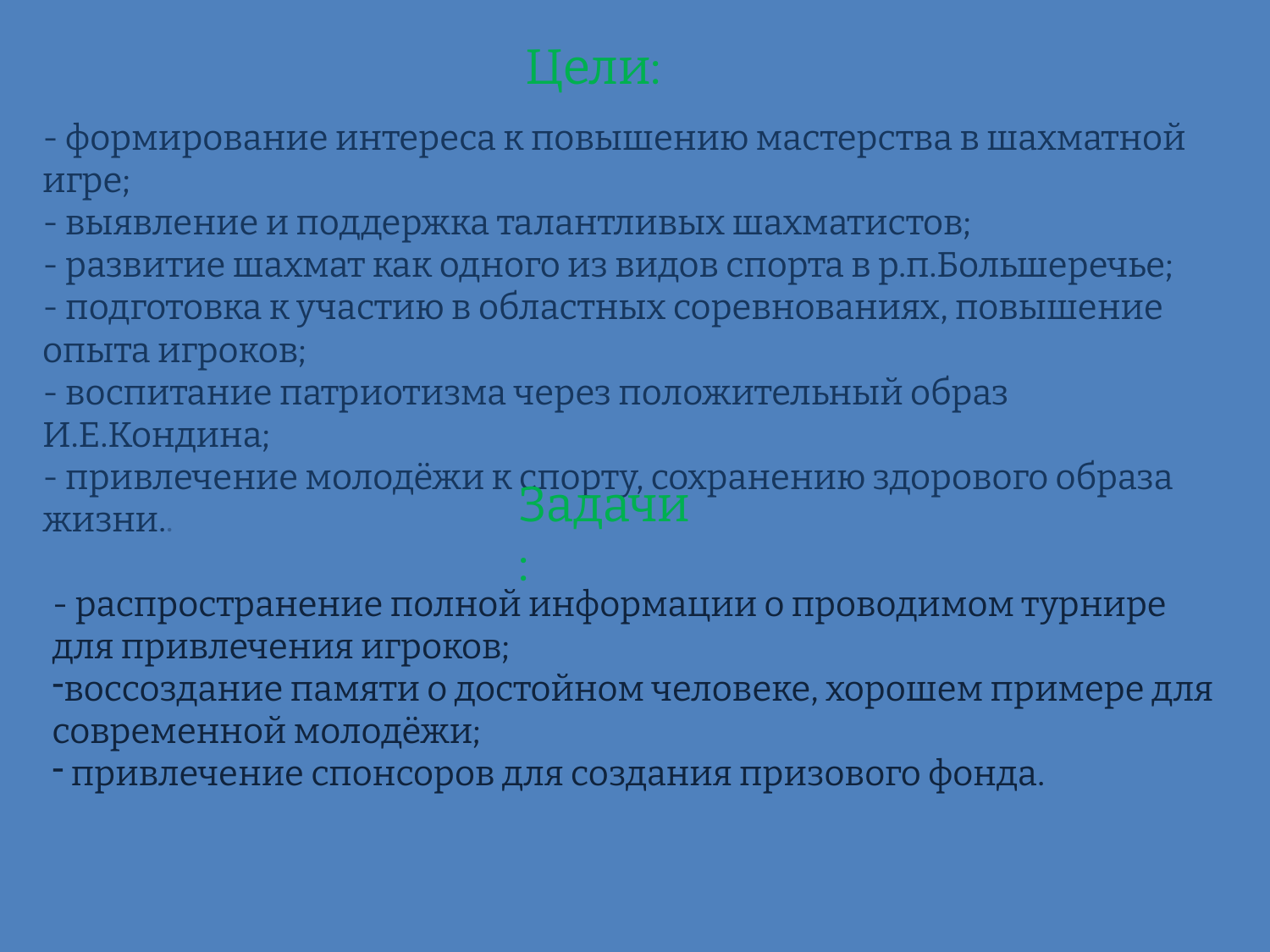

# Цели:
- формирование интереса к повышению мастерства в шахматной игре;
- выявление и поддержка талантливых шахматистов;
- развитие шахмат как одного из видов спорта в р.п.Большеречье;
- подготовка к участию в областных соревнованиях, повышение опыта игроков;
- воспитание патриотизма через положительный образ И.Е.Кондина;
- привлечение молодёжи к спорту, сохранению здорового образа жизни..
Задачи:
- распространение полной информации о проводимом турнире для привлечения игроков;
воссоздание памяти о достойном человеке, хорошем примере для современной молодёжи;
 привлечение спонсоров для создания призового фонда.